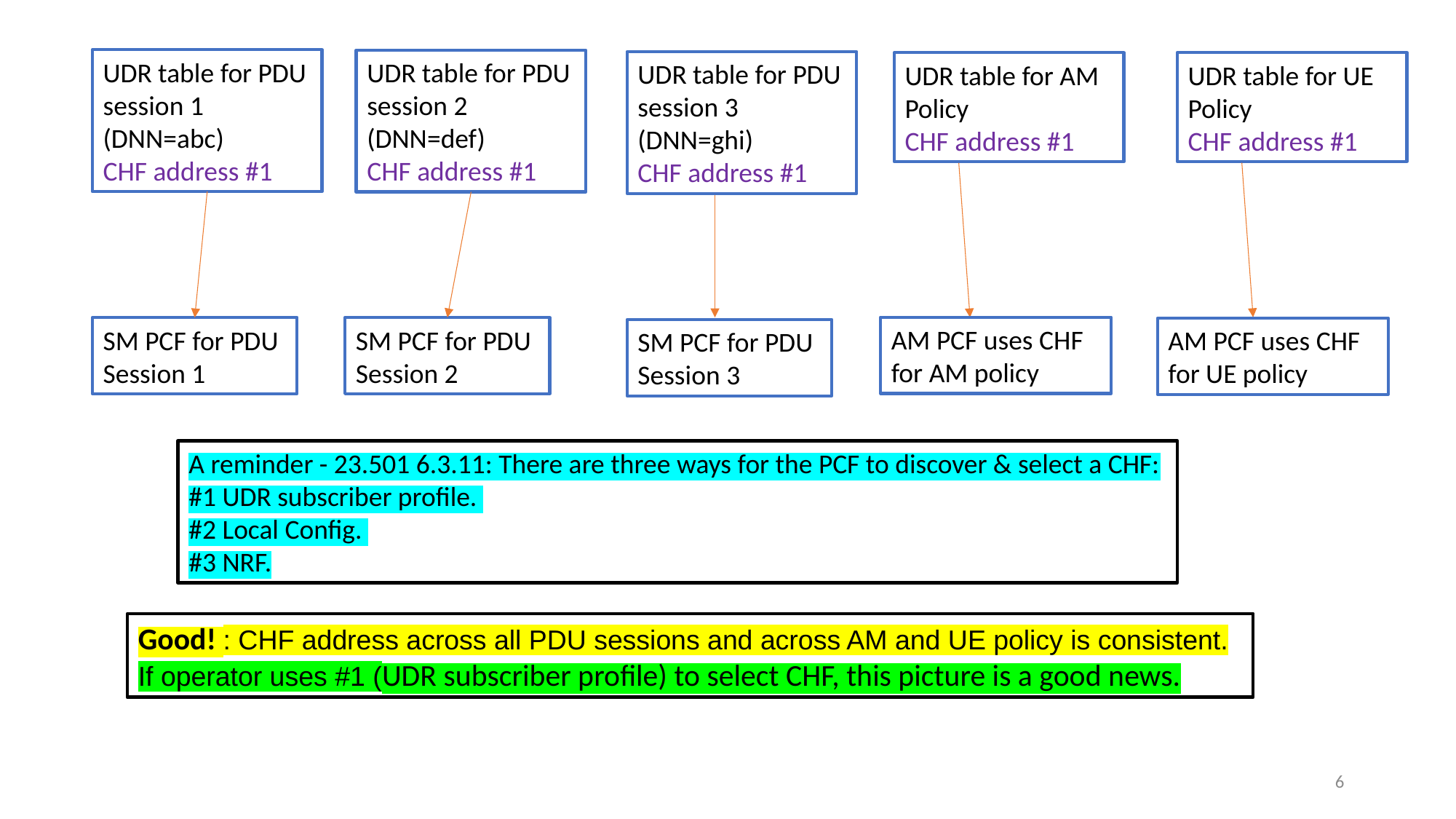

UDR table for PDU session 1 (DNN=abc)
CHF address #1
UDR table for PDU session 2 (DNN=def)
CHF address #1
UDR table for PDU session 3 (DNN=ghi)
CHF address #1
UDR table for UE Policy
CHF address #1
UDR table for AM Policy
CHF address #1
AM PCF uses CHF for AM policy
SM PCF for PDU Session 1
SM PCF for PDU Session 2
AM PCF uses CHF for UE policy
SM PCF for PDU Session 3
A reminder - 23.501 6.3.11: There are three ways for the PCF to discover & select a CHF: #1 UDR subscriber profile.
#2 Local Config.
#3 NRF.
Good! : CHF address across all PDU sessions and across AM and UE policy is consistent.
If operator uses #1 (UDR subscriber profile) to select CHF, this picture is a good news.
6